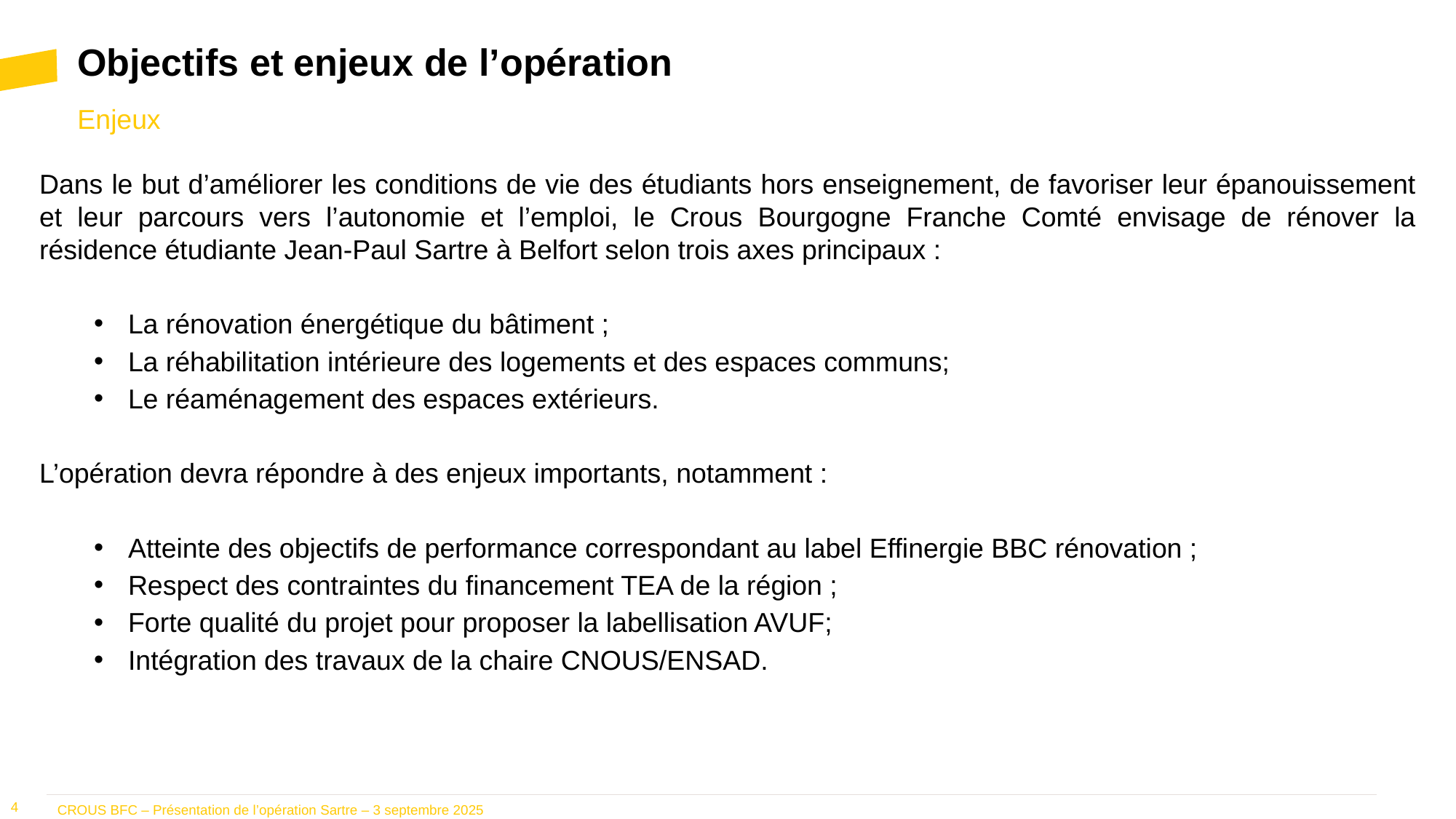

# Objectifs et enjeux de l’opération
Enjeux
Dans le but d’améliorer les conditions de vie des étudiants hors enseignement, de favoriser leur épanouissement et leur parcours vers l’autonomie et l’emploi, le Crous Bourgogne Franche Comté envisage de rénover la résidence étudiante Jean-Paul Sartre à Belfort selon trois axes principaux :

La rénovation énergétique du bâtiment ;
La réhabilitation intérieure des logements et des espaces communs;
Le réaménagement des espaces extérieurs.

L’opération devra répondre à des enjeux importants, notamment :

Atteinte des objectifs de performance correspondant au label Effinergie BBC rénovation ;
Respect des contraintes du financement TEA de la région ;
Forte qualité du projet pour proposer la labellisation AVUF;
Intégration des travaux de la chaire CNOUS/ENSAD.